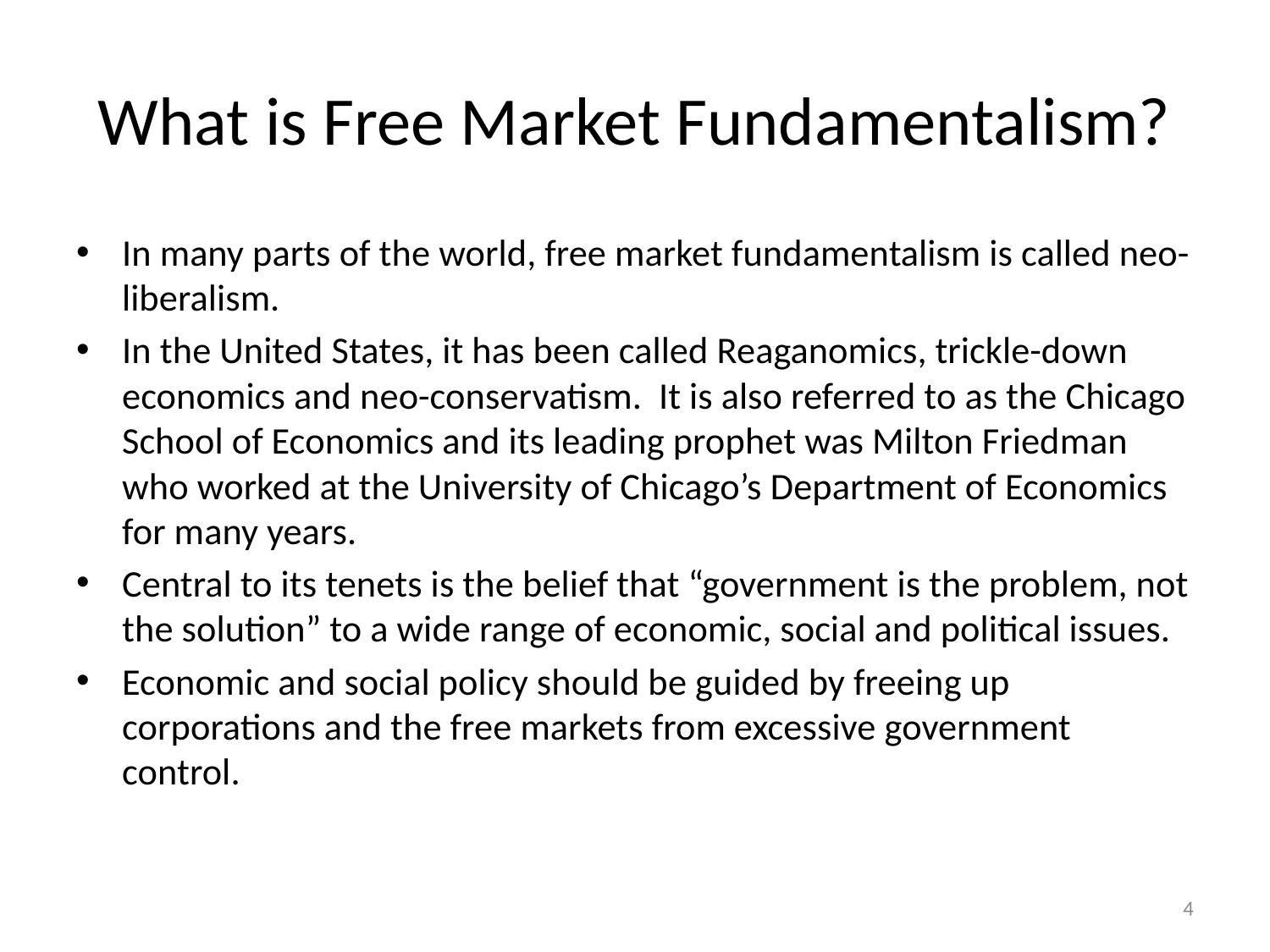

# What is Free Market Fundamentalism?
In many parts of the world, free market fundamentalism is called neo-liberalism.
In the United States, it has been called Reaganomics, trickle-down economics and neo-conservatism.  It is also referred to as the Chicago School of Economics and its leading prophet was Milton Friedman who worked at the University of Chicago’s Department of Economics for many years.
Central to its tenets is the belief that “government is the problem, not the solution” to a wide range of economic, social and political issues.
Economic and social policy should be guided by freeing up corporations and the free markets from excessive government control.
4